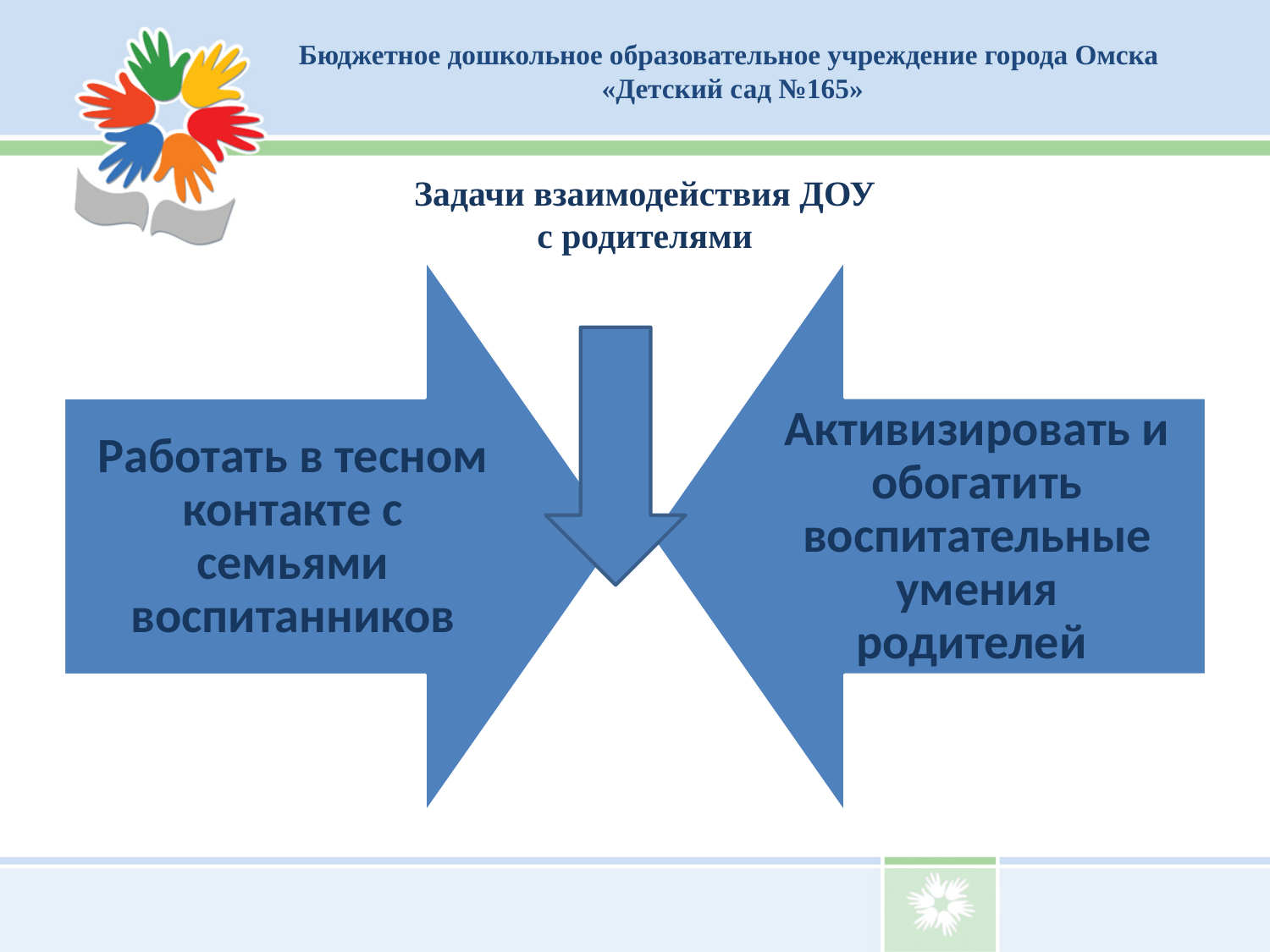

Бюджетное дошкольное образовательное учреждение города Омска
 «Детский сад №165»
# Задачи взаимодействия ДОУ с родителями
Работать в тесном контакте с семьями воспитанников
Активизировать и обогатить воспитательные умения родителей